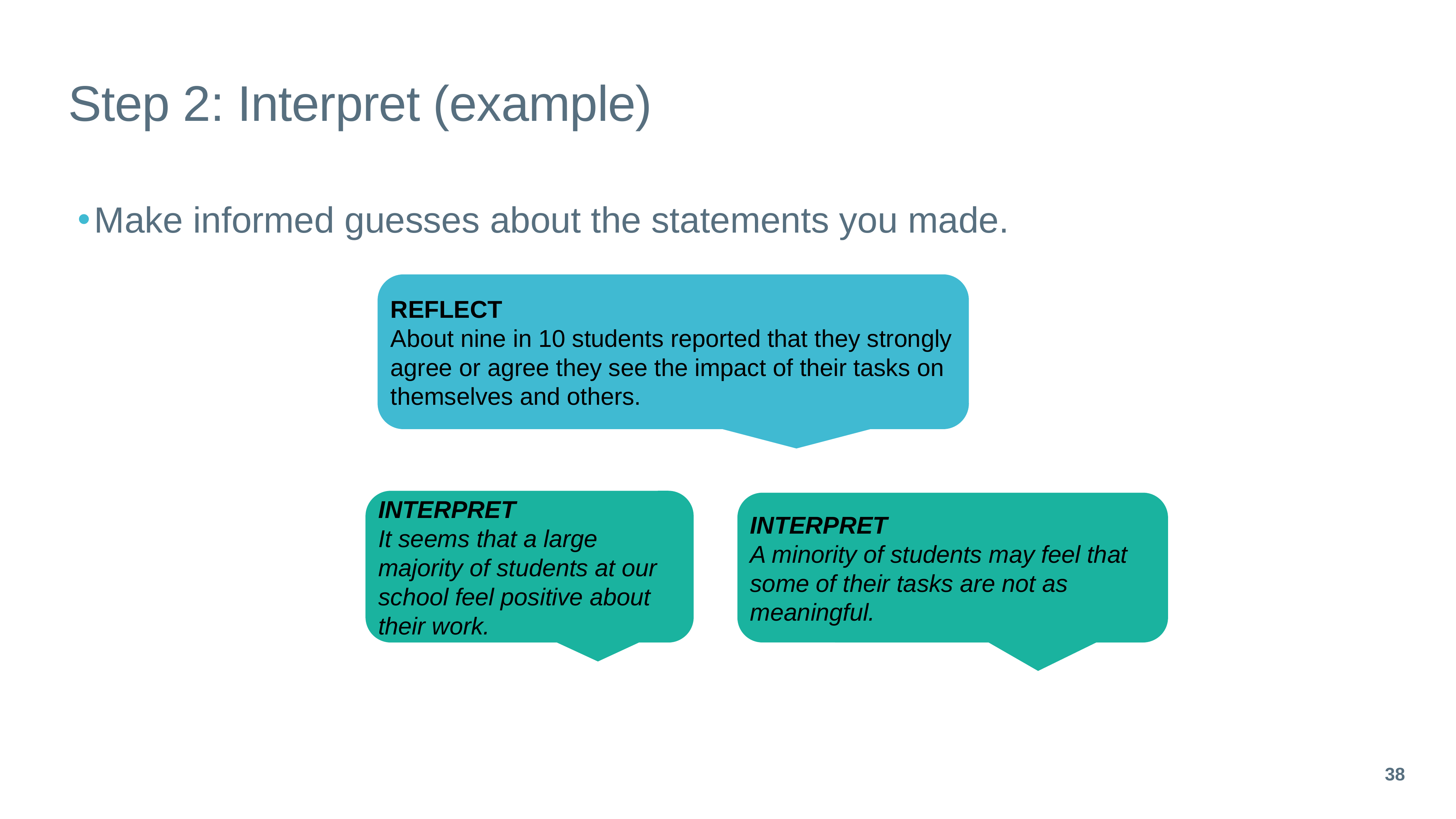

# Step 2: Interpret (example)
Make informed guesses about the statements you made.
REFLECT
About nine in 10 students reported that they strongly agree or agree they see the impact of their tasks on themselves and others.
INTERPRET
It seems that a large majority of students at our school feel positive about their work.
INTERPRET
A minority of students may feel that some of their tasks are not as meaningful.
38